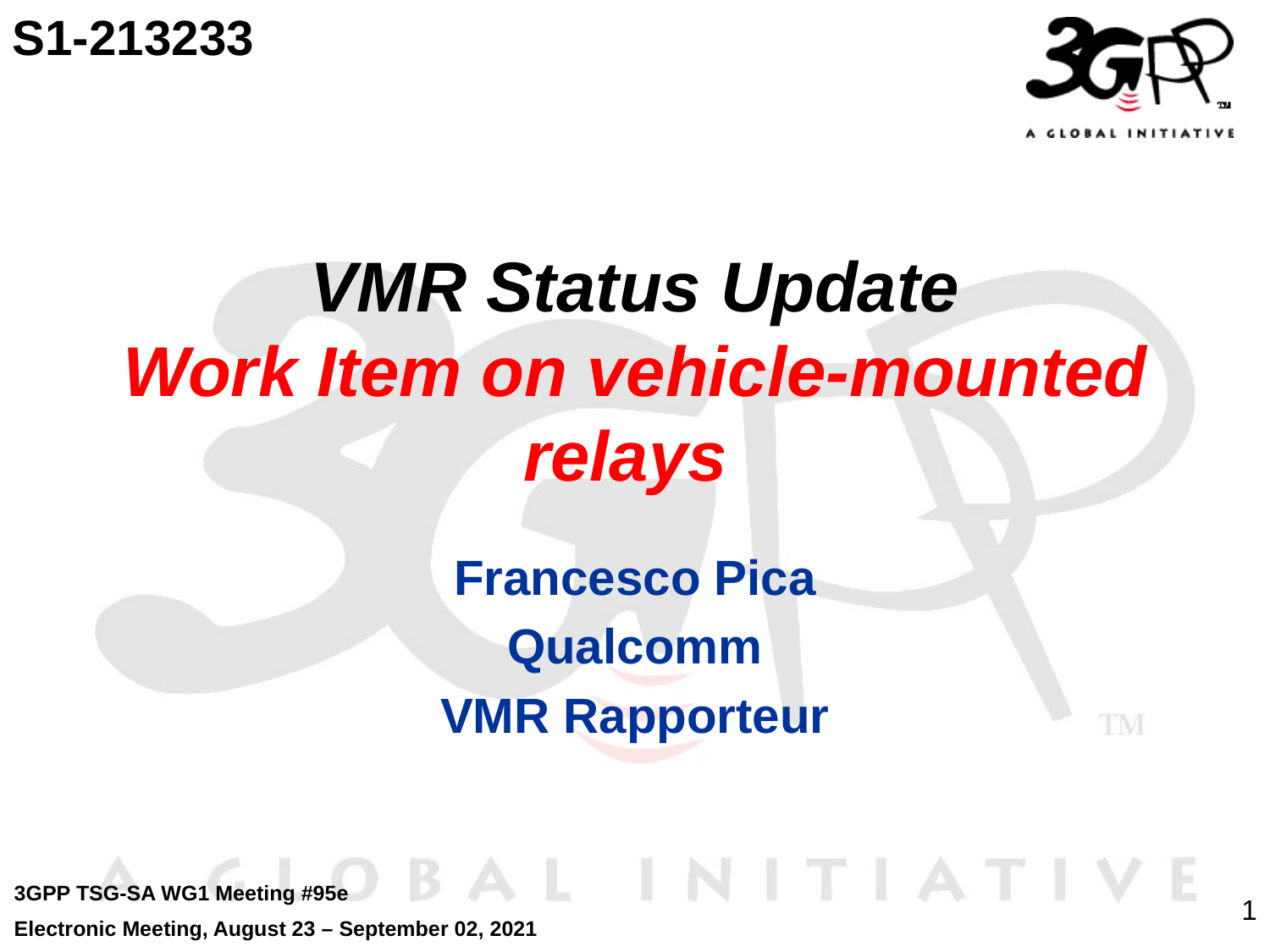

S1-213233

# VMR Status Update Work Item on vehicle-mounted relays
Francesco Pica
Qualcomm
VMR Rapporteur
3GPP TSG-SA WG1 Meeting #95e
Electronic Meeting, August 23 – September 02, 2021
1